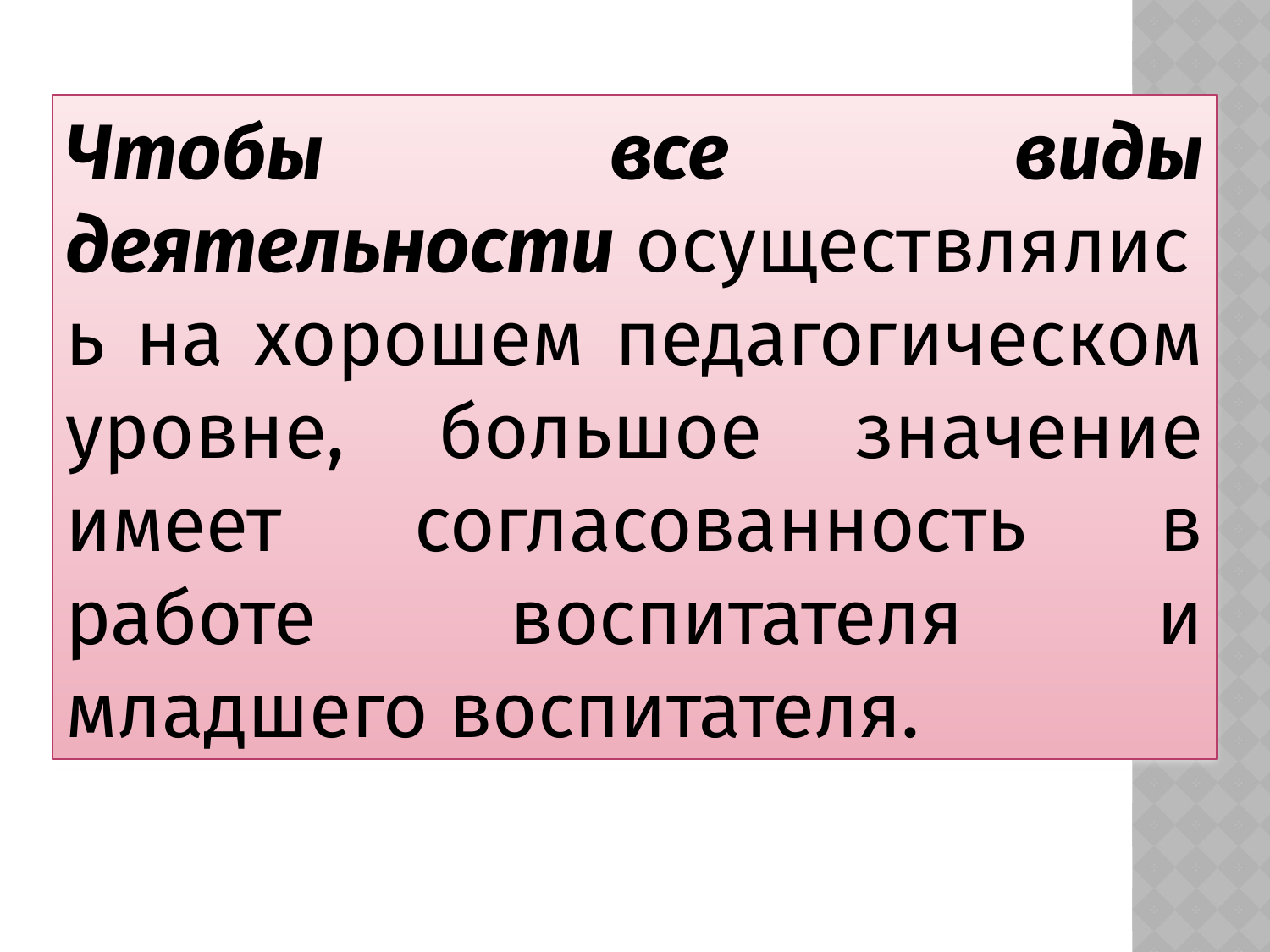

Чтобы все виды деятельности осуществлялись на хорошем педагогическом уровне, большое значение имеет согласованность в работе воспитателя и младшего воспитателя.